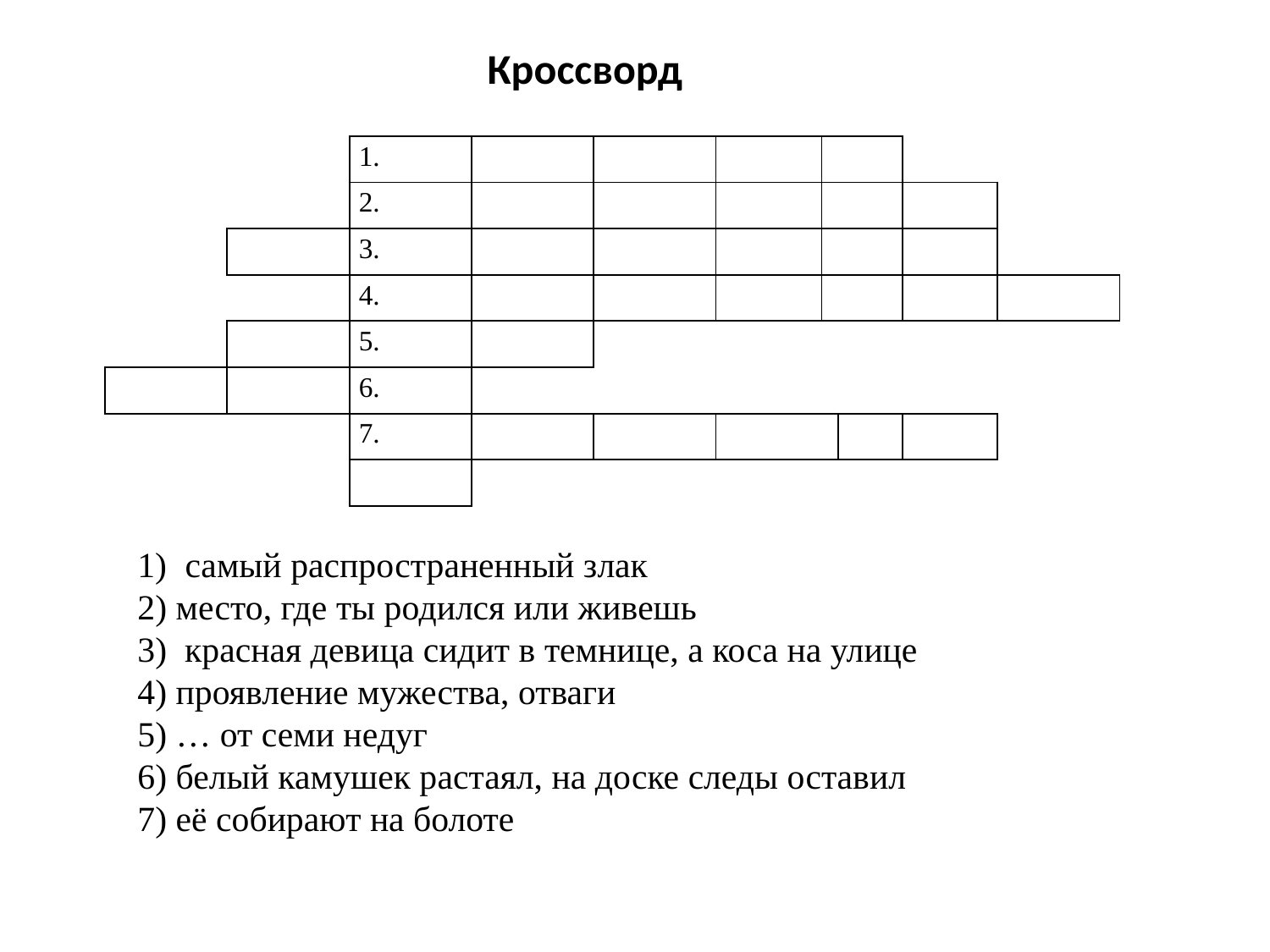

Кроссворд
|  |  | 1. |  |  |  |  |  |  |  |  |
| --- | --- | --- | --- | --- | --- | --- | --- | --- | --- | --- |
|  |  | 2. |  |  |  |  |  |  |  |  |
|  |  | 3. |  |  |  |  |  |  |  |  |
|  |  | 4. |  |  |  |  |  |  |  |  |
|  |  | 5. |  |  |  |  |  |  |  |  |
|  |  | 6. |  |  |  |  |  |  |  |  |
|  |  | 7. |  |  |  |  |  |  |  |  |
|  |  |  |  |  |  |  |  |  |  |  |
самый распространенный злак
2) место, где ты родился или живешь
3)  красная девица сидит в темнице, а коса на улице
4) проявление мужества, отваги
5) … от семи недуг
6) белый камушек растаял, на доске следы оставил
7) её собирают на болоте